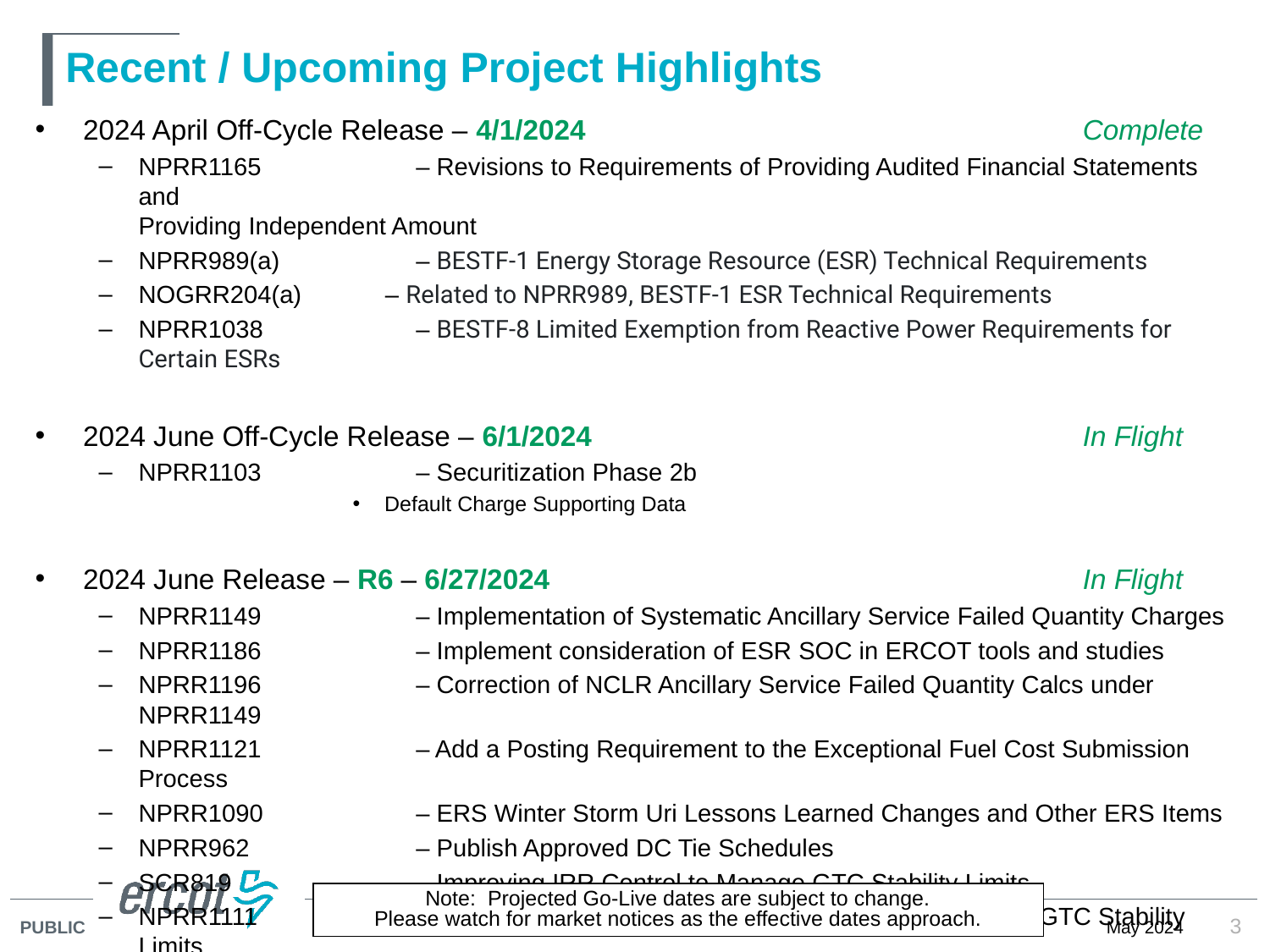

# Recent / Upcoming Project Highlights
2024 April Off-Cycle Release – 4/1/2024	Complete
NPRR1165		– Revisions to Requirements of Providing Audited Financial Statements and 				Providing Independent Amount
NPRR989(a)		– BESTF-1 Energy Storage Resource (ESR) Technical Requirements
NOGRR204(a)	– Related to NPRR989, BESTF-1 ESR Technical Requirements
NPRR1038		– BESTF-8 Limited Exemption from Reactive Power Requirements for Certain ESRs

2024 June Off-Cycle Release – 6/1/2024	In Flight
NPRR1103		– Securitization Phase 2b
Default Charge Supporting Data

2024 June Release – R6 – 6/27/2024	In Flight
NPRR1149		– Implementation of Systematic Ancillary Service Failed Quantity Charges
NPRR1186		– Implement consideration of ESR SOC in ERCOT tools and studies
NPRR1196		– Correction of NCLR Ancillary Service Failed Quantity Calcs under NPRR1149
NPRR1121		– Add a Posting Requirement to the Exceptional Fuel Cost Submission Process
NPRR1090		– ERS Winter Storm Uri Lessons Learned Changes and Other ERS Items
NPRR962		– Publish Approved DC Tie Schedules
SCR819		– Improving IRR Control to Manage GTC Stability Limits
NPRR1111		– Related to SCR819, Improving IRR Control to Manage GTC Stability Limits
Note:  Projected Go-Live dates are subject to change.
Please watch for market notices as the effective dates approach.
3